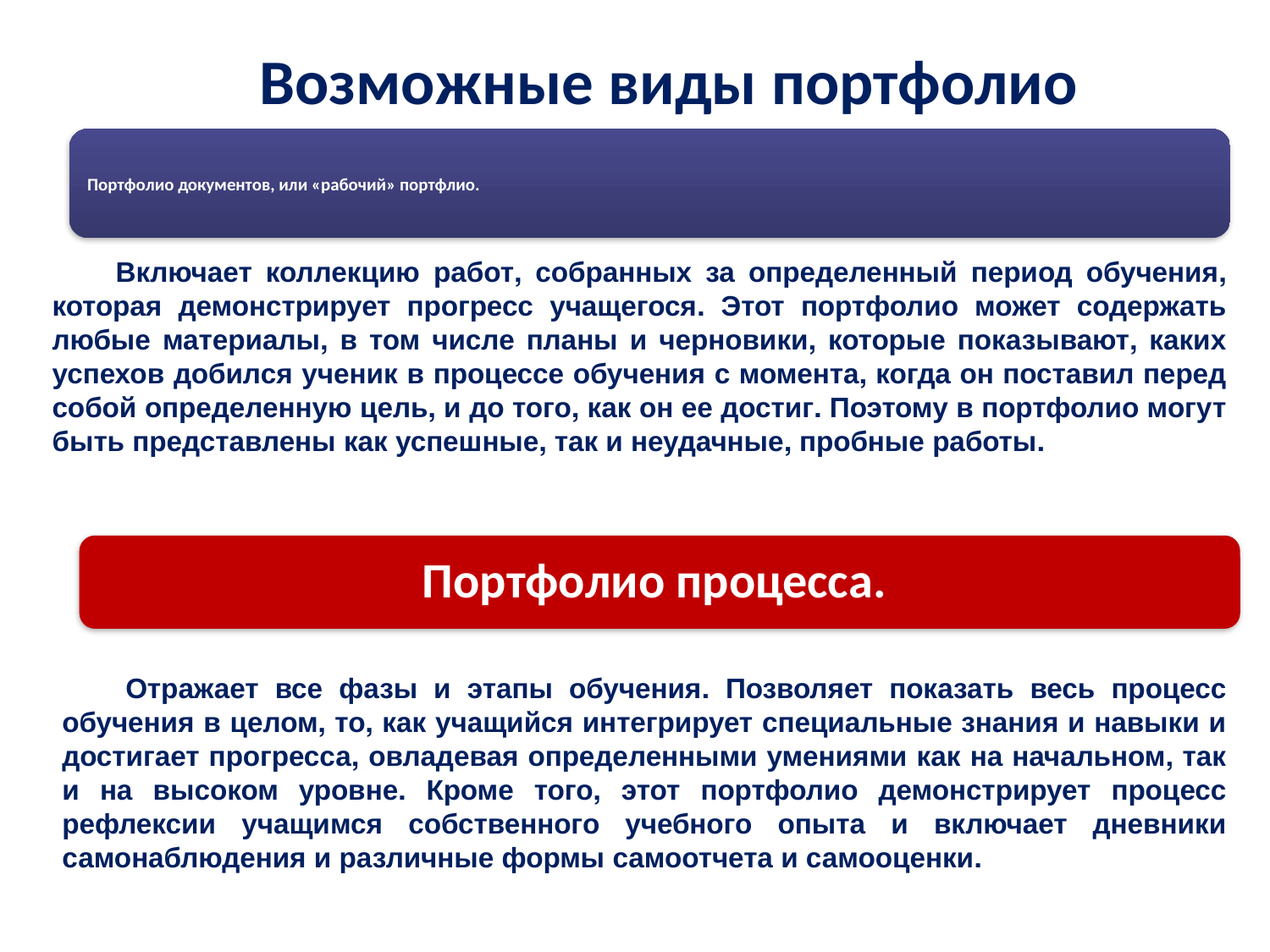

# Возможные виды портфолио
Портфолио документов, или «рабочий» портфлио.

Включает коллекцию работ, собранных за определенный период обучения, которая демонстрирует прогресс учащегося. Этот портфолио может содержать любые материалы, в том числе планы и черновики, которые показывают, каких успехов добился ученик в процессе обучения с момента, когда он поставил перед собой определенную цель, и до того, как он ее достиг. Поэтому в портфолио могут быть представлены как успешные, так и неудачные, пробные работы.

Портфолио процесса.
Отражает все фазы и этапы обучения. Позволяет показать весь процесс обучения в целом, то, как учащийся интегрирует специальные знания и навыки и достигает прогресса, овладевая определенными умениями как на начальном, так и на высоком уровне. Кроме того, этот портфолио демонстрирует процесс рефлексии учащимся собственного учебного опыта и включает дневники самонаблюдения и различные формы самоотчета и самооценки.